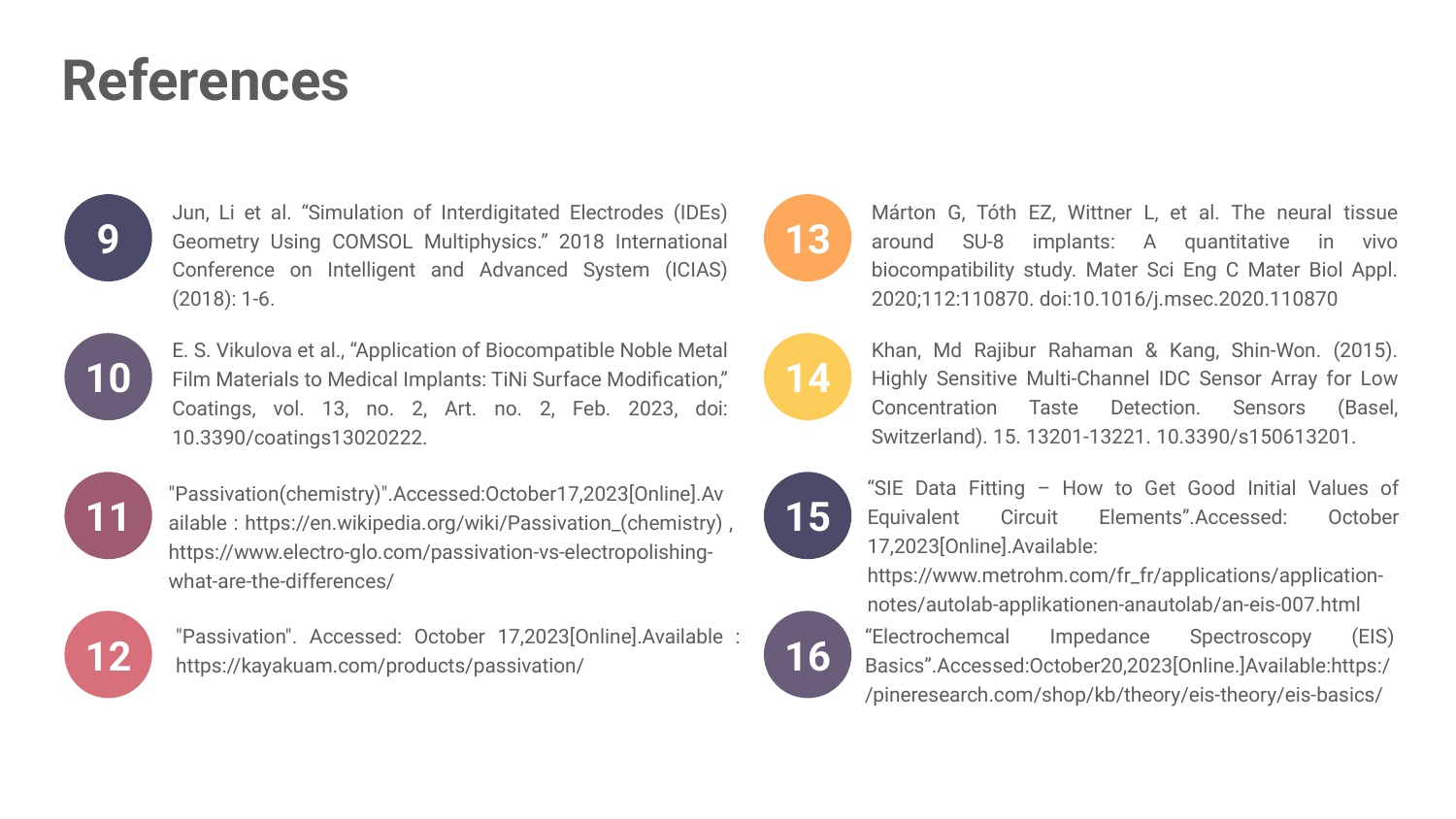

# References
9
13
Márton G, Tóth EZ, Wittner L, et al. The neural tissue around SU-8 implants: A quantitative in vivo biocompatibility study. Mater Sci Eng C Mater Biol Appl. 2020;112:110870. doi:10.1016/j.msec.2020.110870
Jun, Li et al. “Simulation of Interdigitated Electrodes (IDEs) Geometry Using COMSOL Multiphysics.” 2018 International Conference on Intelligent and Advanced System (ICIAS) (2018): 1-6.
Khan, Md Rajibur Rahaman & Kang, Shin-Won. (2015). Highly Sensitive Multi-Channel IDC Sensor Array for Low Concentration Taste Detection. Sensors (Basel, Switzerland). 15. 13201-13221. 10.3390/s150613201.
E. S. Vikulova et al., “Application of Biocompatible Noble Metal Film Materials to Medical Implants: TiNi Surface Modification,” Coatings, vol. 13, no. 2, Art. no. 2, Feb. 2023, doi: 10.3390/coatings13020222.
10
14
“SIE Data Fitting – How to Get Good Initial Values of Equivalent Circuit Elements”.Accessed: October 17,2023[Online].Available: https://www.metrohm.com/fr_fr/applications/application-notes/autolab-applikationen-anautolab/an-eis-007.html
11
15
"Passivation(chemistry)".Accessed:October17,2023[Online].Available : https://en.wikipedia.org/wiki/Passivation_(chemistry) , https://www.electro-glo.com/passivation-vs-electropolishing-what-are-the-differences/
12
16
“Electrochemcal Impedance Spectroscopy (EIS) Basics”.Accessed:October20,2023[Online.]Available:https://pineresearch.com/shop/kb/theory/eis-theory/eis-basics/
"Passivation". Accessed: October 17,2023[Online].Available : https://kayakuam.com/products/passivation/